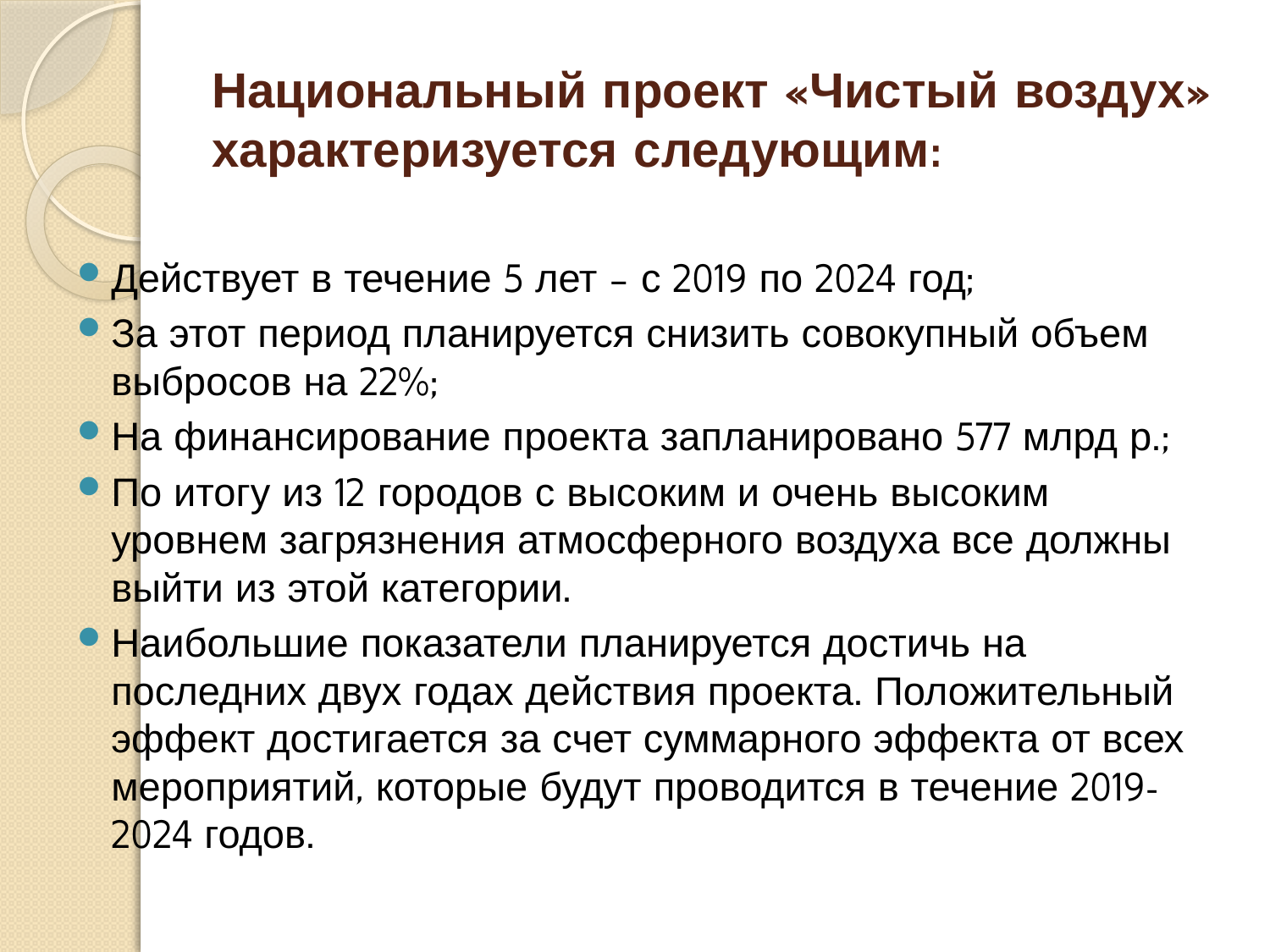

# Национальный проект «Чистый воздух» характеризуется следующим:
Действует в течение 5 лет – с 2019 по 2024 год;
За этот период планируется снизить совокупный объем выбросов на 22%;
На финансирование проекта запланировано 577 млрд р.;
По итогу из 12 городов с высоким и очень высоким уровнем загрязнения атмосферного воздуха все должны выйти из этой категории.
Наибольшие показатели планируется достичь на последних двух годах действия проекта. Положительный эффект достигается за счет суммарного эффекта от всех мероприятий, которые будут проводится в течение 2019-2024 годов.